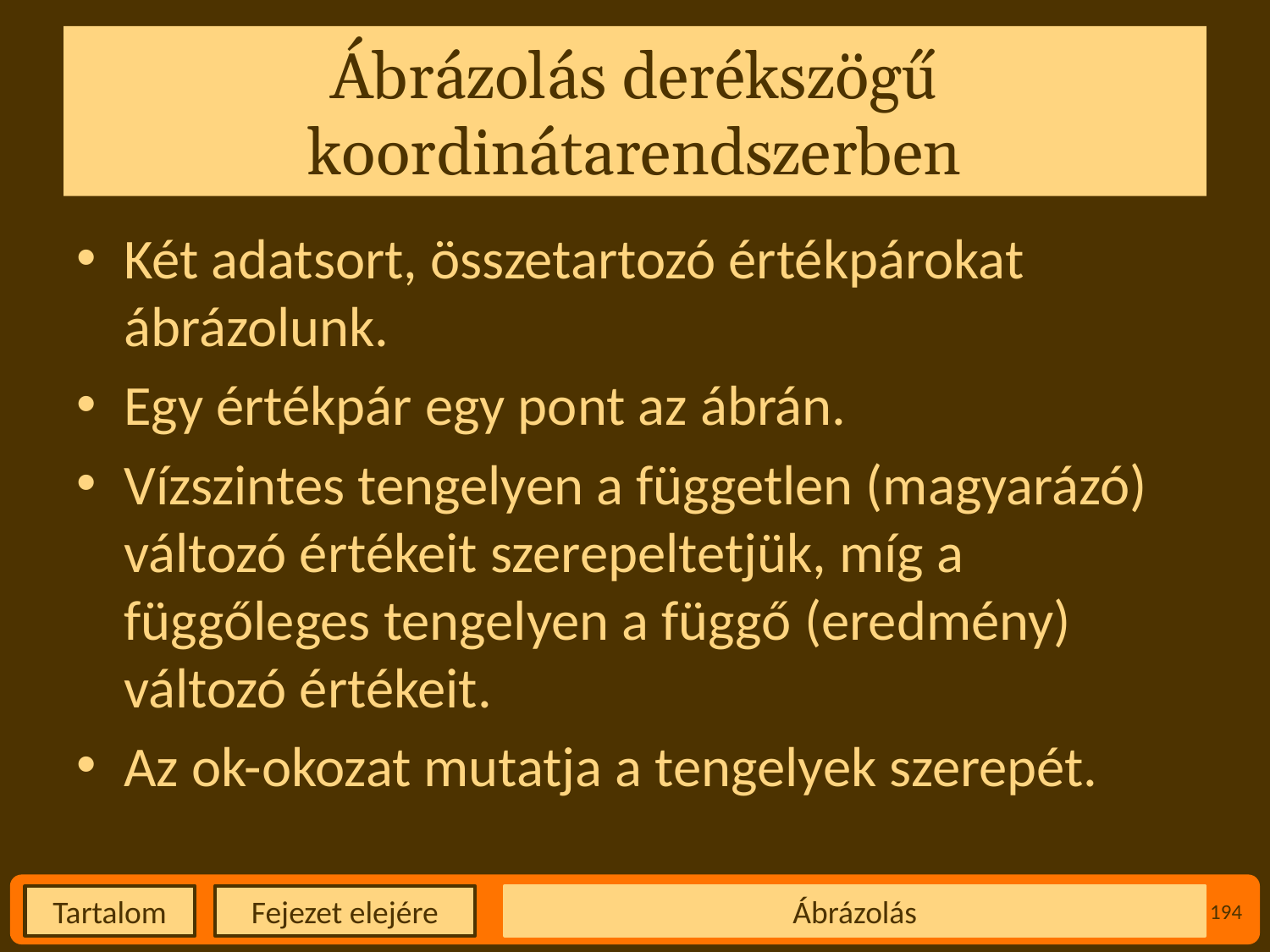

# Ábrázolás derékszögű koordinátarendszerben
Két adatsort, összetartozó értékpárokat ábrázolunk.
Egy értékpár egy pont az ábrán.
Vízszintes tengelyen a független (magyarázó) változó értékeit szerepeltetjük, míg a függőleges tengelyen a függő (eredmény) változó értékeit.
Az ok-okozat mutatja a tengelyek szerepét.
Ábrázolás
194
Fejezet elejére